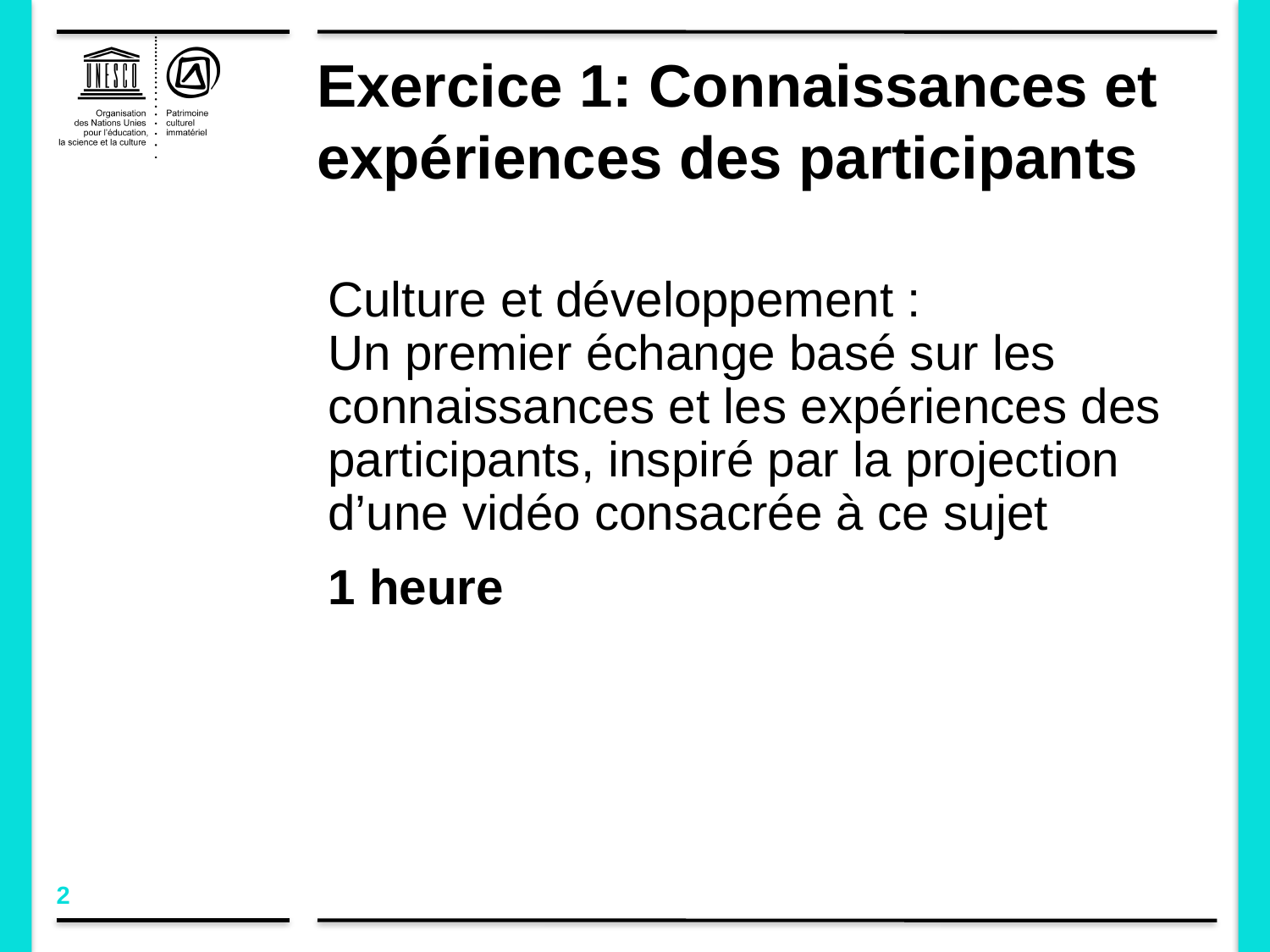

# Exercice 1: Connaissances et expériences des participants
Culture et développement :
Un premier échange basé sur les connaissances et les expériences des participants, inspiré par la projection d’une vidéo consacrée à ce sujet
1 heure